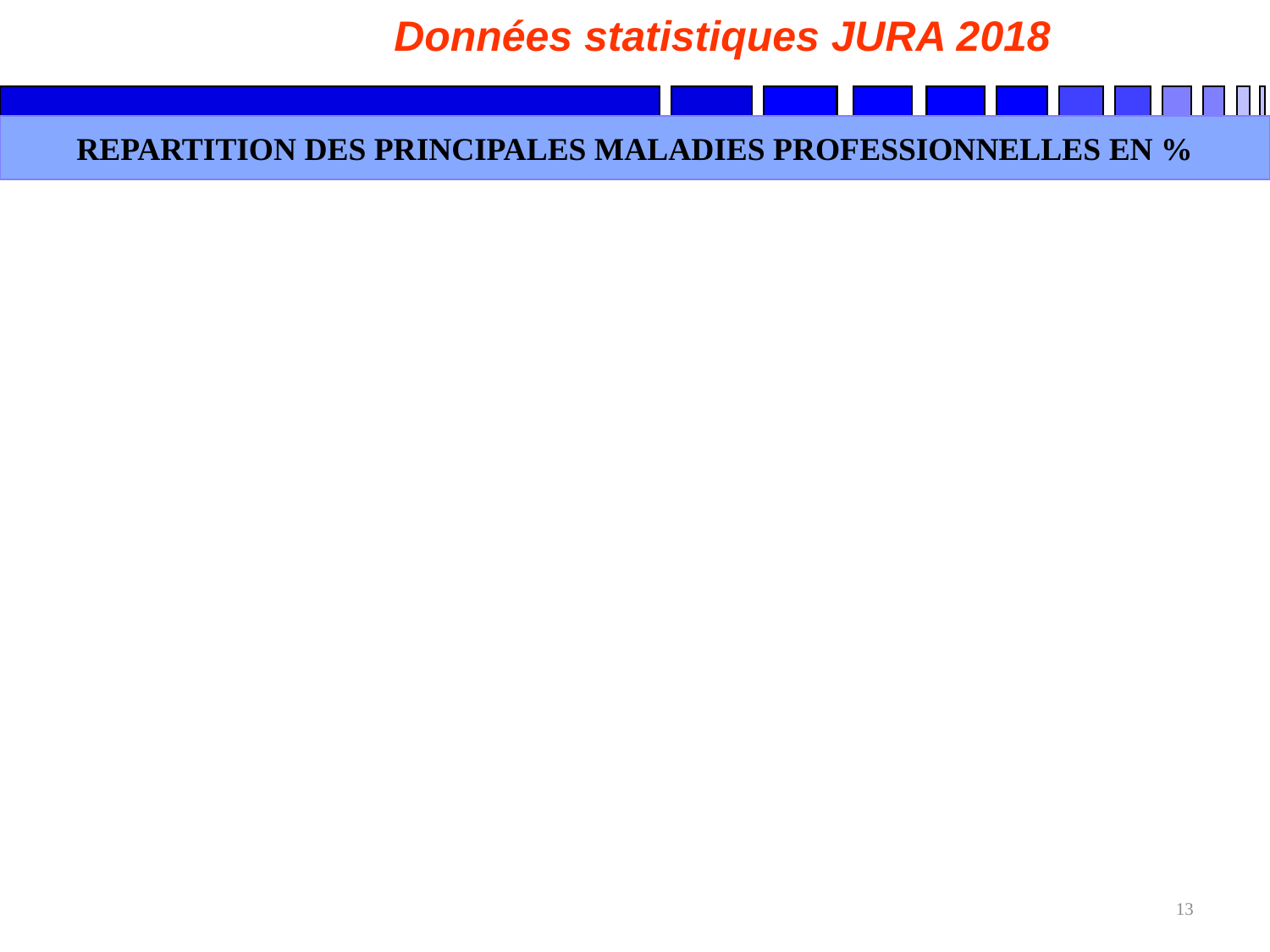

Données statistiques JURA 2018

REPARTITION DES PRINCIPALES MALADIES PROFESSIONNELLES EN %
13